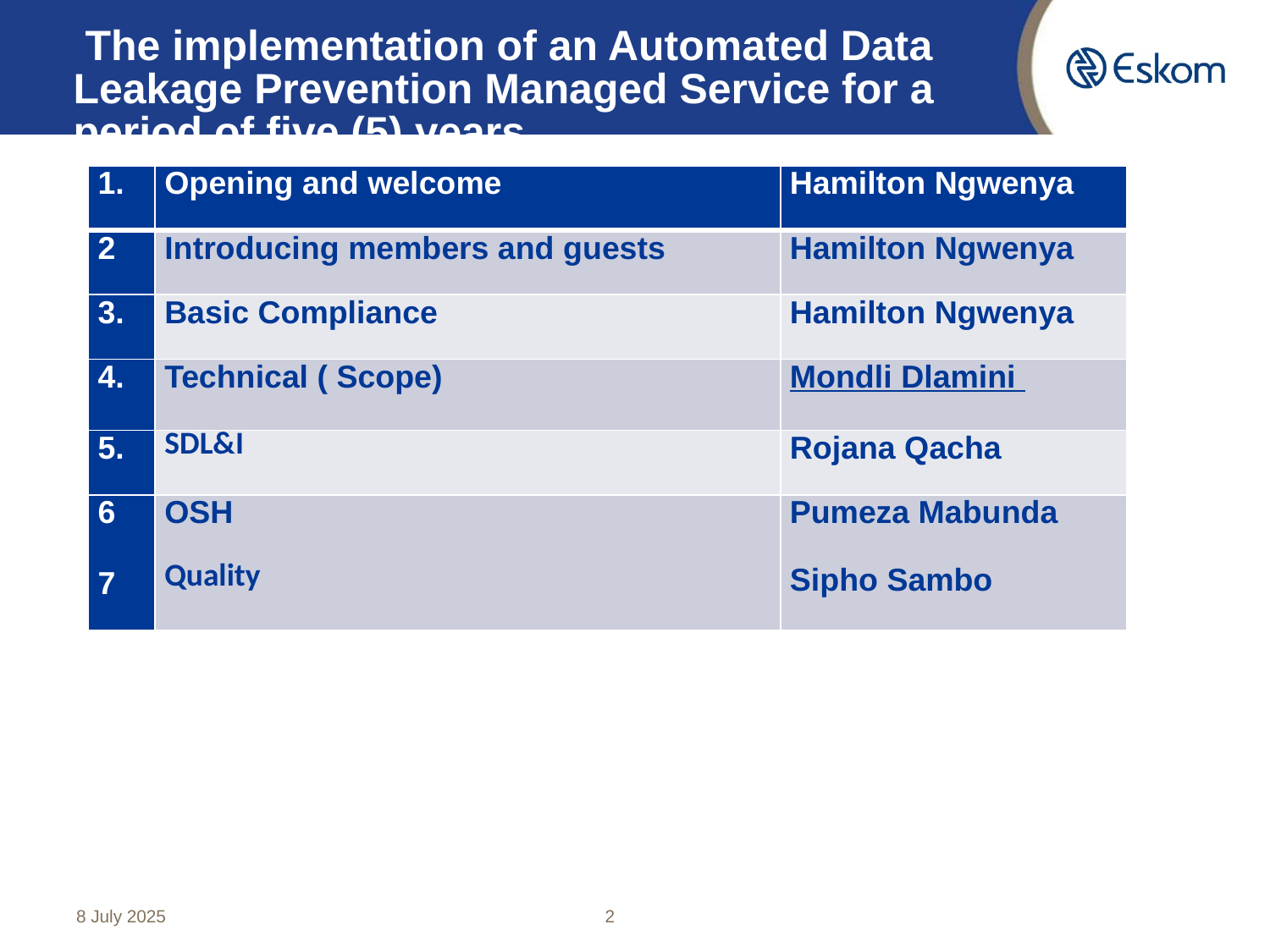

# The implementation of an Automated Data Leakage Prevention Managed Service for a period of five (5) years.
| 1. | Opening and welcome | Hamilton Ngwenya |
| --- | --- | --- |
| 2 | Introducing members and guests | Hamilton Ngwenya |
| 3. | Basic Compliance | Hamilton Ngwenya |
| 4. | Technical ( Scope) | Mondli Dlamini |
| 5. | SDL&I | Rojana Qacha |
| 6 7 | OSH Quality | Pumeza Mabunda Sipho Sambo |
8 July 2025
2